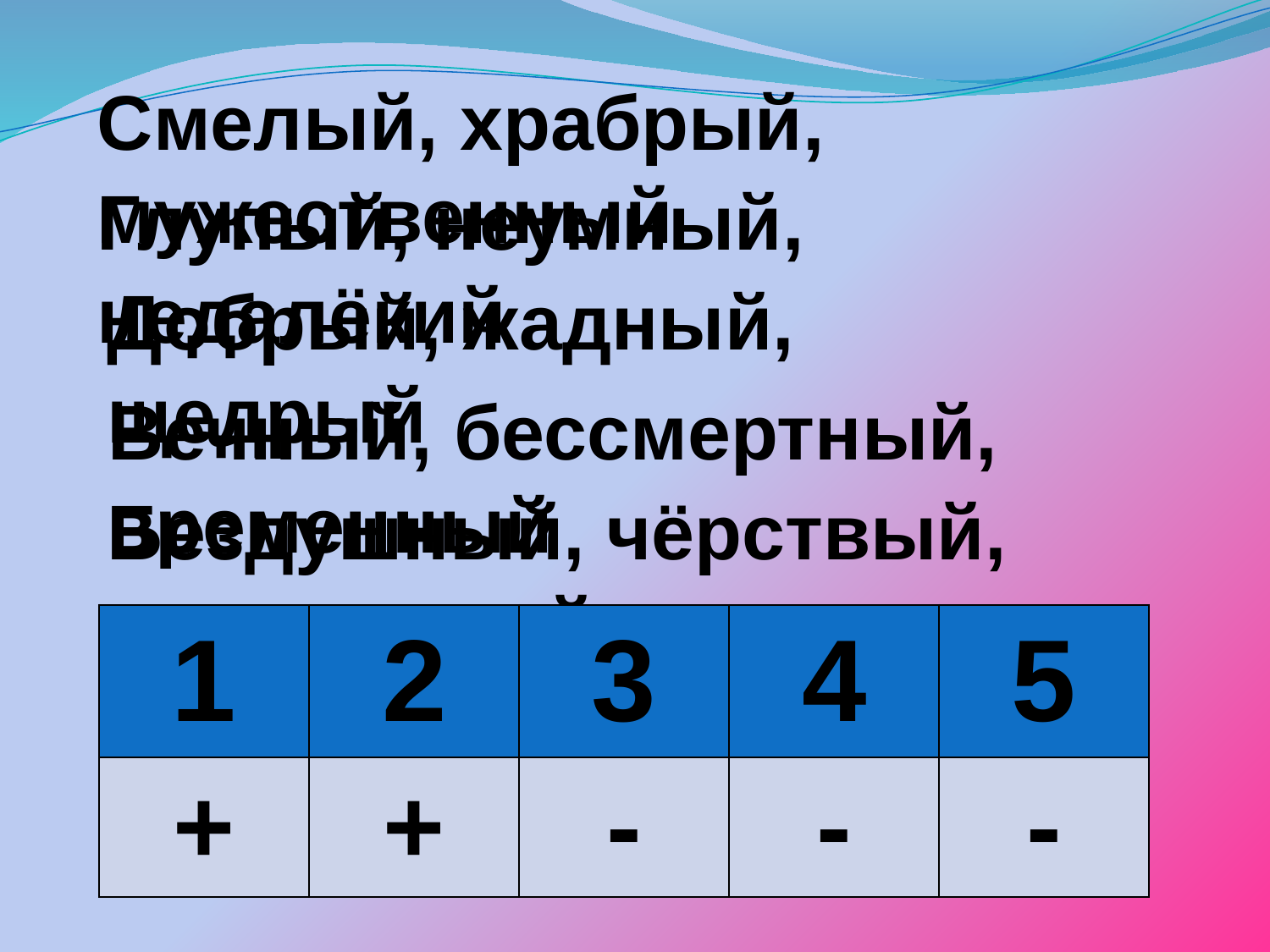

Смелый, храбрый, мужественный
Глупый, неумный, недалёкий
Добрый, жадный, щедрый
Вечный, бессмертный, временный
Бездушный, чёрствый, отзывчивый
| 1 | 2 | 3 | 4 | 5 |
| --- | --- | --- | --- | --- |
| + | + | - | - | - |